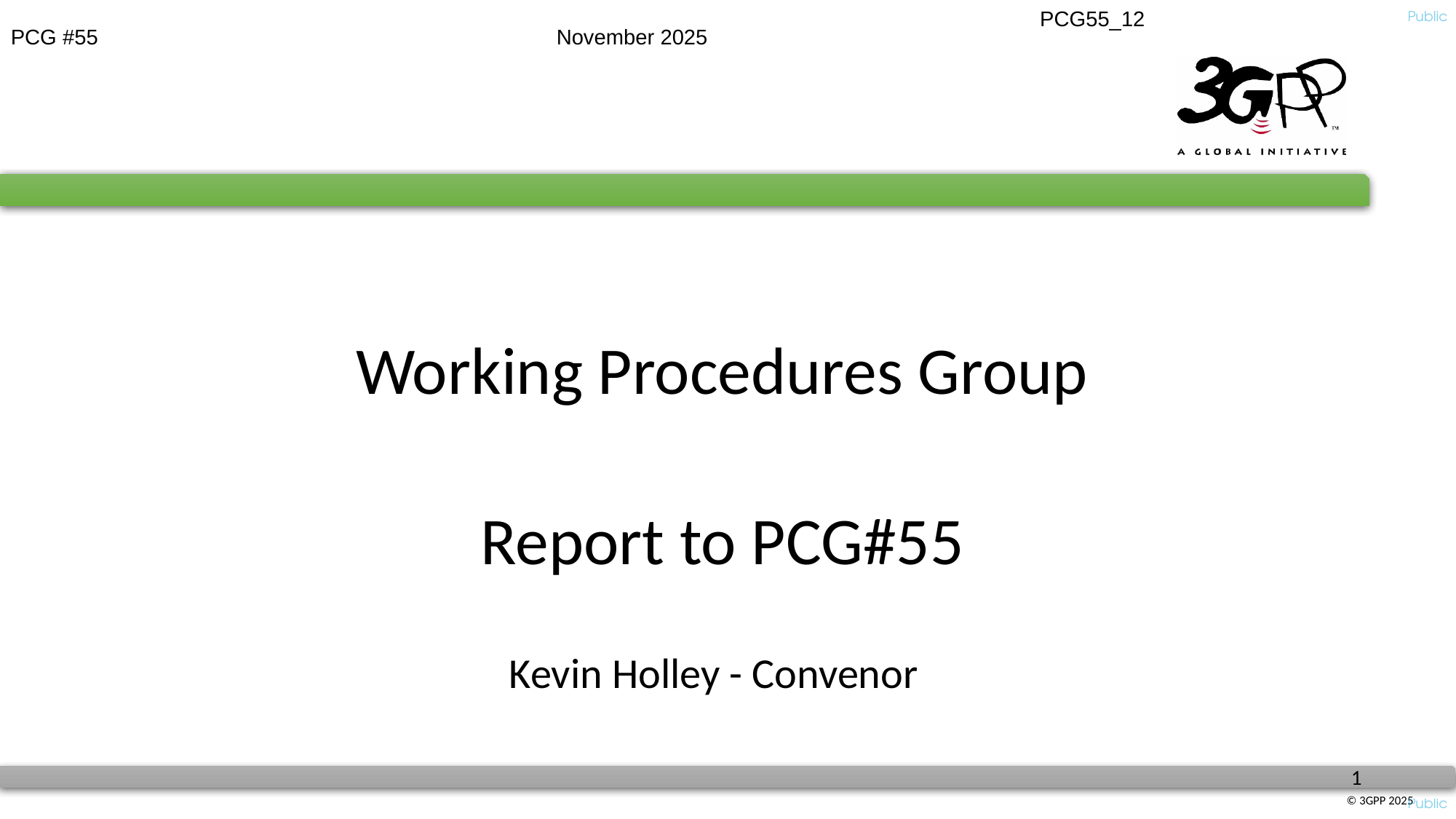

# Working Procedures Group Report to PCG#55
Kevin Holley - Convenor